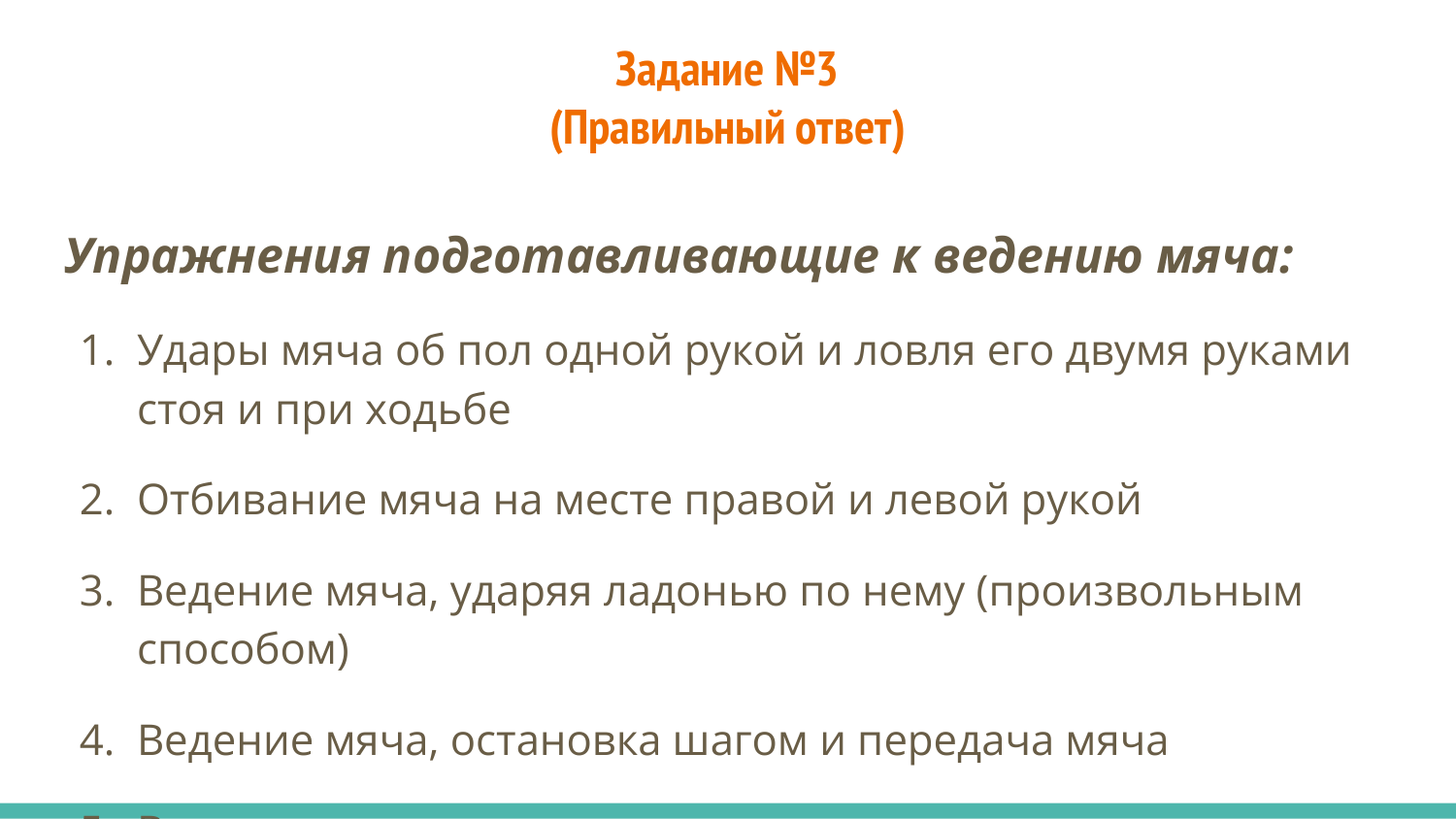

# Задание №3
(Правильный ответ)
Упражнения подготавливающие к ведению мяча:
Удары мяча об пол одной рукой и ловля его двумя руками стоя и при ходьбе
Отбивание мяча на месте правой и левой рукой
Ведение мяча, ударяя ладонью по нему (произвольным способом)
Ведение мяча, остановка шагом и передача мяча
Ведение мяча с изменением скорости и направления передвижения